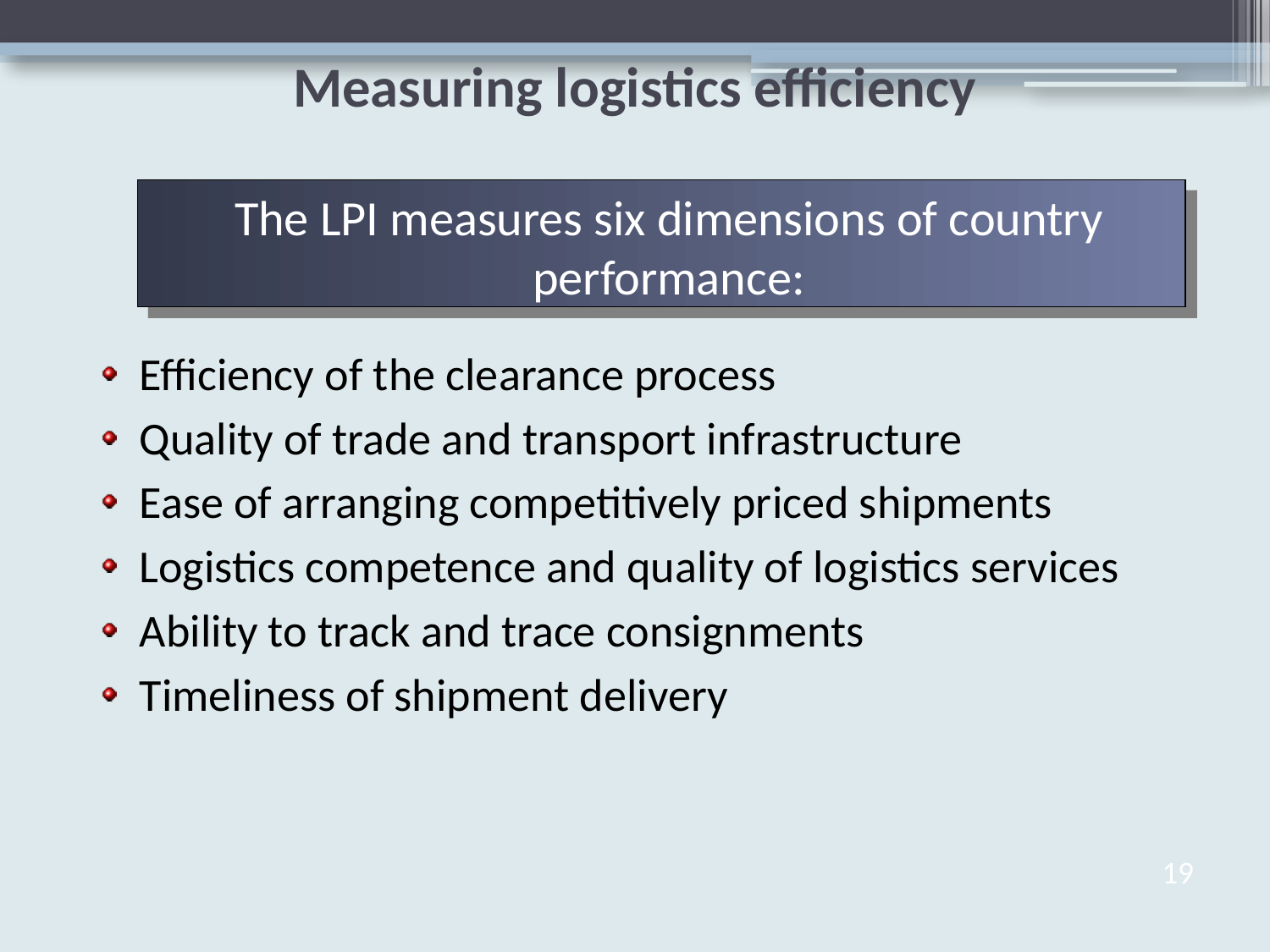

Measuring logistics efficiency

The LPI measures six dimensions of country performance:
Efficiency of the clearance process
Quality of trade and transport infrastructure
Ease of arranging competitively priced shipments
Logistics competence and quality of logistics services
Ability to track and trace consignments
Timeliness of shipment delivery
19